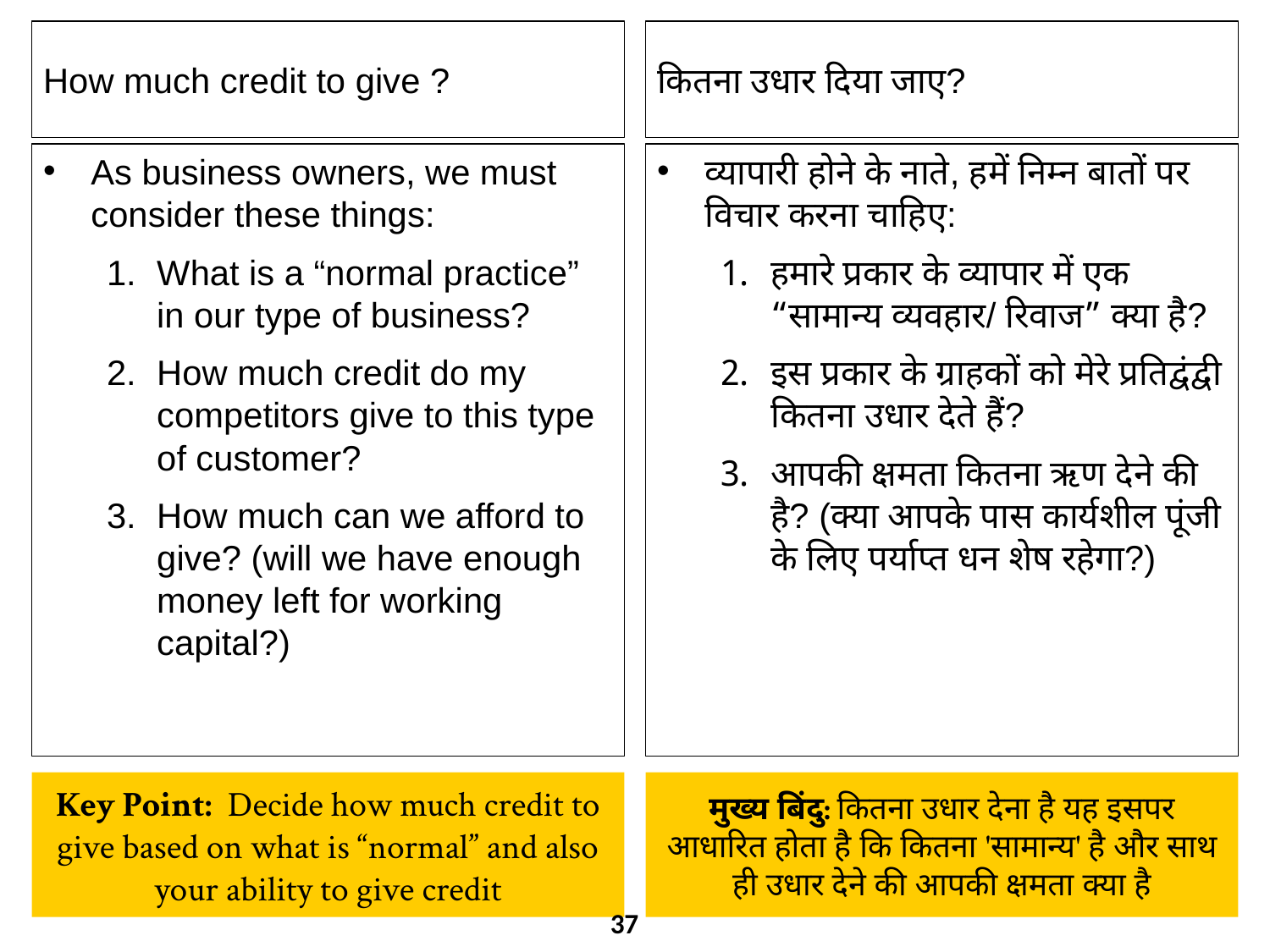

How much credit to give ?
कितना उधार दिया जाए?
As business owners, we must consider these things:
What is a “normal practice” in our type of business?
How much credit do my competitors give to this type of customer?
How much can we afford to give? (will we have enough money left for working capital?)
व्यापारी होने के नाते, हमें निम्न बातों पर विचार करना चाहिए:
हमारे प्रकार के व्यापार में एक “सामान्य व्यवहार/ रिवाज” क्या है?
इस प्रकार के ग्राहकों को मेरे प्रतिद्वंद्वी कितना उधार देते हैं?
आपकी क्षमता कितना ऋण देने की है? (क्या आपके पास कार्यशील पूंजी के लिए पर्याप्त धन शेष रहेगा?)
Key Point:  Decide how much credit to give based on what is “normal” and also your ability to give credit
मुख्य बिंदु: कितना उधार देना है यह इसपर आधारित होता है कि कितना 'सामान्य' है और साथ ही उधार देने की आपकी क्षमता क्या है
37
37